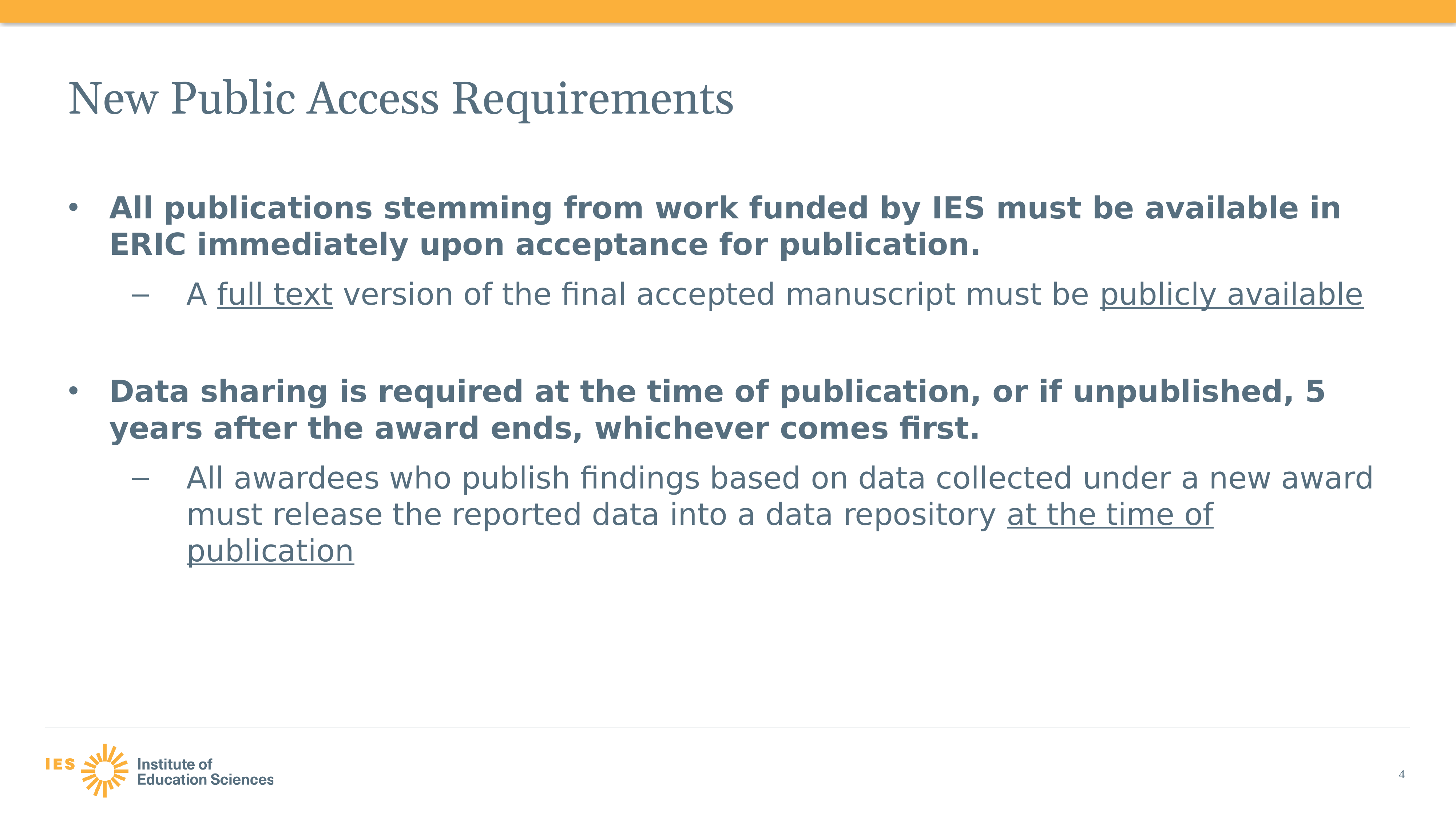

# New Public Access Requirements
All publications stemming from work funded by IES must be available in ERIC immediately upon acceptance for publication.
A full text version of the final accepted manuscript must be publicly available

Data sharing is required at the time of publication, or if unpublished, 5 years after the award ends, whichever comes first.
All awardees who publish findings based on data collected under a new award must release the reported data into a data repository at the time of publication
4